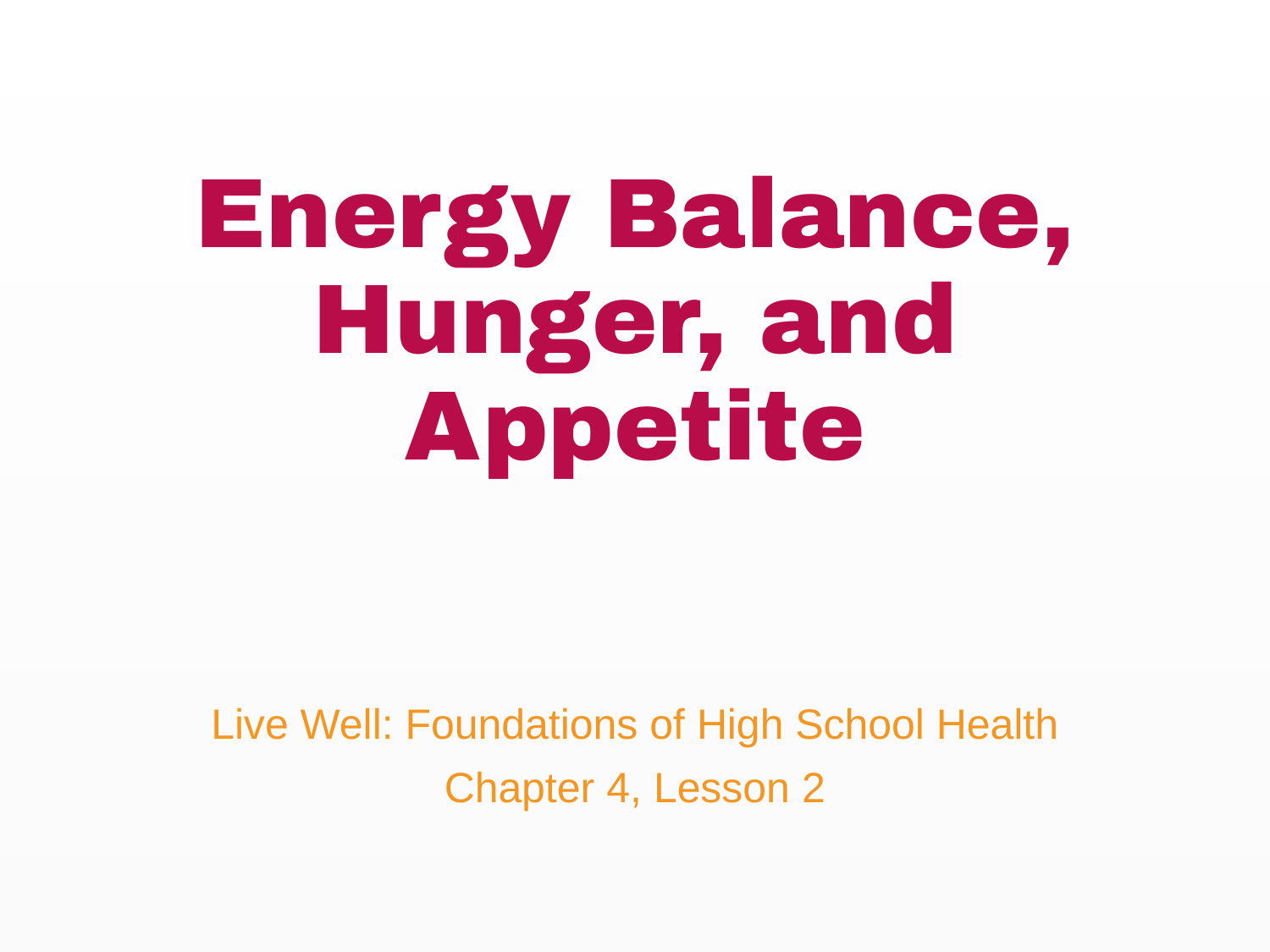

# Energy Balance, Hunger, and Appetite
Live Well: Foundations of High School Health
Chapter 4, Lesson 2